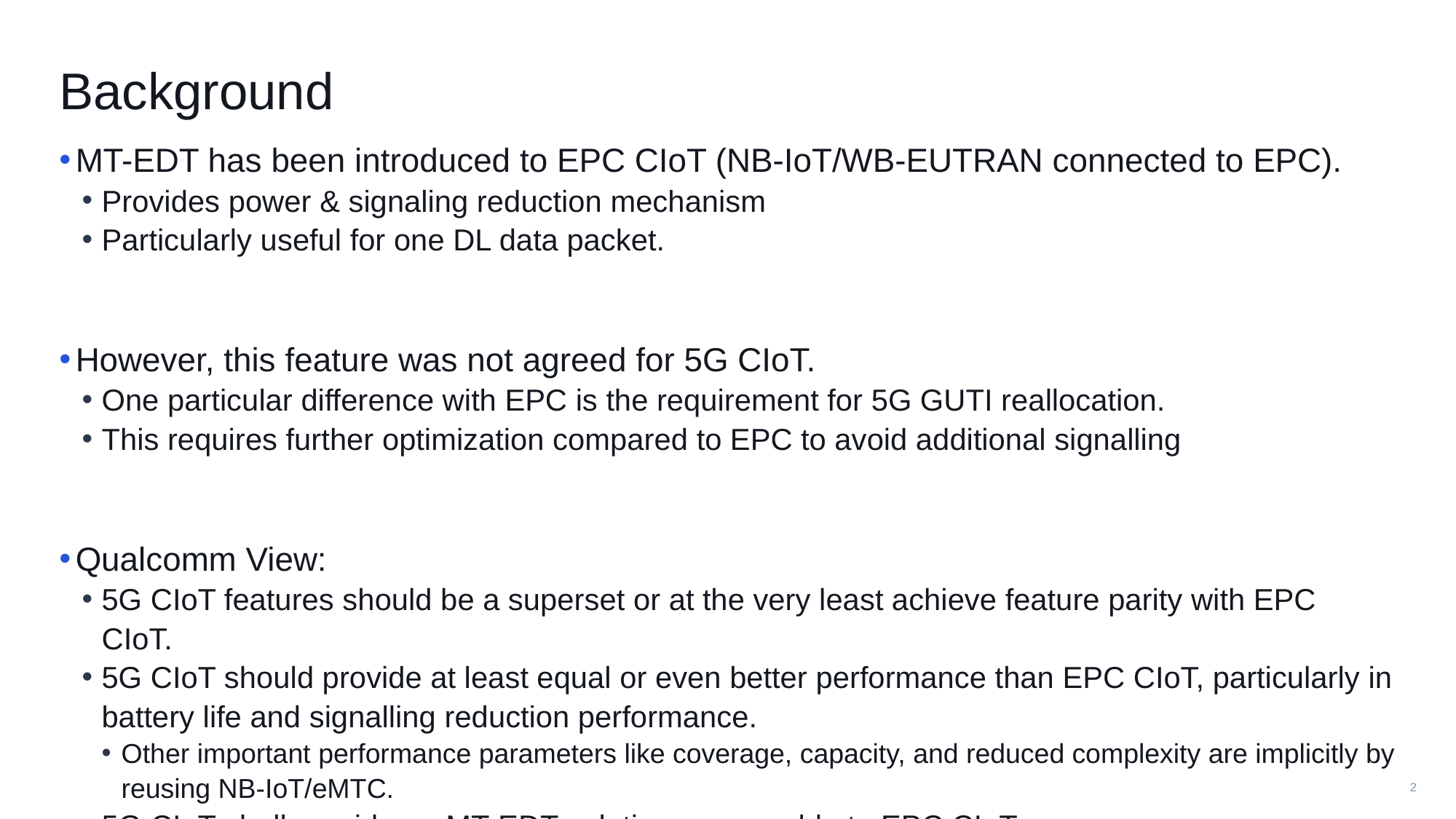

# Background
MT-EDT has been introduced to EPC CIoT (NB-IoT/WB-EUTRAN connected to EPC).
Provides power & signaling reduction mechanism
Particularly useful for one DL data packet.

However, this feature was not agreed for 5G CIoT.
One particular difference with EPC is the requirement for 5G GUTI reallocation.
This requires further optimization compared to EPC to avoid additional signalling

Qualcomm View:
5G CIoT features should be a superset or at the very least achieve feature parity with EPC CIoT.
5G CIoT should provide at least equal or even better performance than EPC CIoT, particularly in battery life and signalling reduction performance.
Other important performance parameters like coverage, capacity, and reduced complexity are implicitly by reusing NB-IoT/eMTC.
5G CIoT shall provide an MT-EDT solution comparable to EPC CIoT.